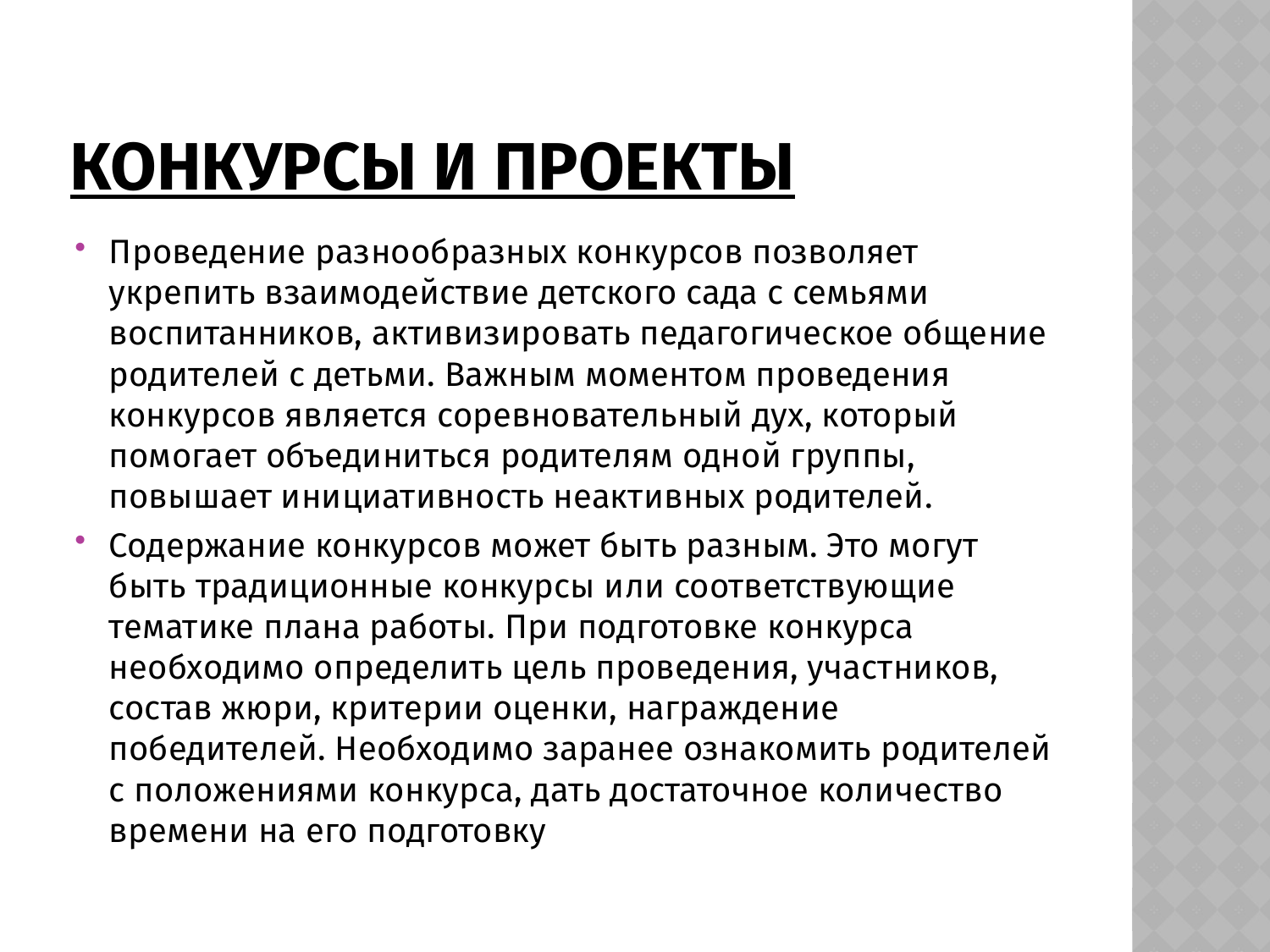

# Конкурсы и проекты
Проведение разнообразных конкурсов позволяет укрепить взаимодействие детского сада с семьями воспитанников, активизировать педагогическое общение родителей с детьми. Важным моментом проведения конкурсов является соревновательный дух, который помогает объединиться родителям одной группы, повышает инициативность неактивных родителей.
Содержание конкурсов может быть разным. Это могут быть традиционные конкурсы или соответствующие тематике плана работы. При подготовке конкурса необходимо определить цель проведения, участников, состав жюри, критерии оценки, награждение победителей. Необходимо заранее ознакомить родителей с положениями конкурса, дать достаточное количество времени на его подготовку